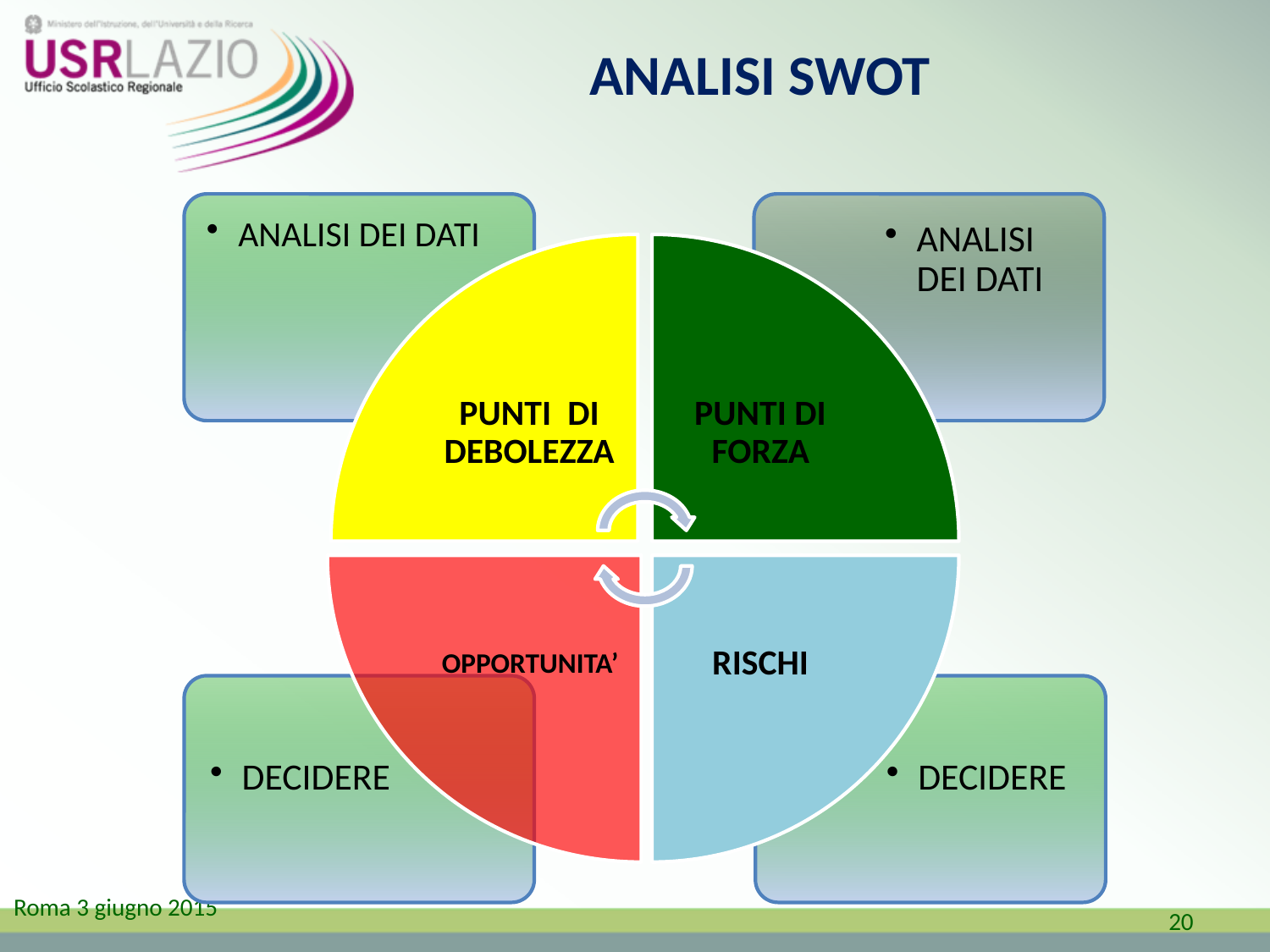

# ANALISI SWOT

DECIDERE
DECIDERE
ANALISI DEI DATI

ANALISI DEI DATI
PUNTI  DI DEBOLEZZA
PUNTI DI FORZA
RISCHI
OPPORTUNITA’
20
Roma 3 giugno 2015